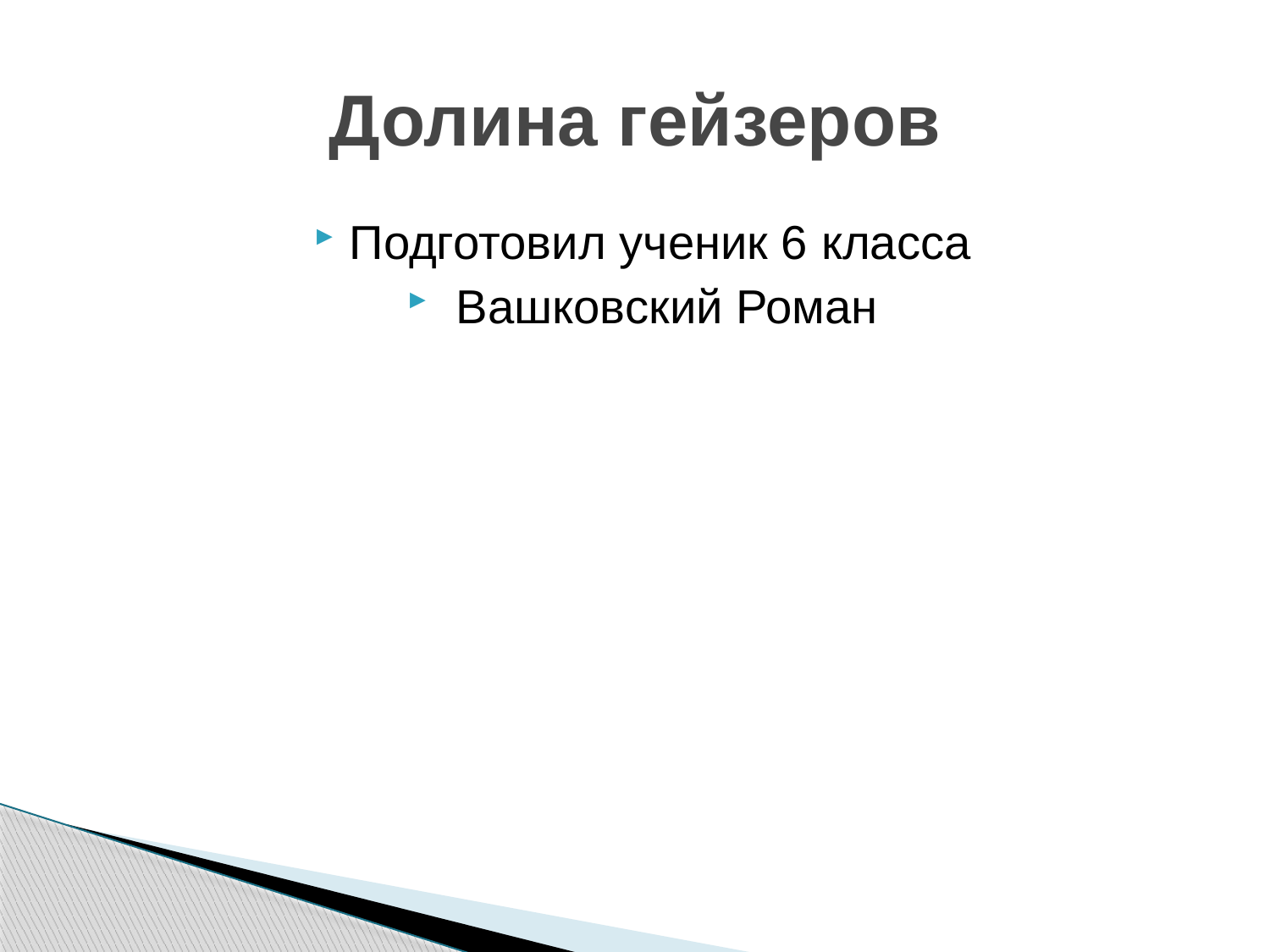

# Долина гейзеров
Подготовил ученик 6 класса
 Вашковский Роман